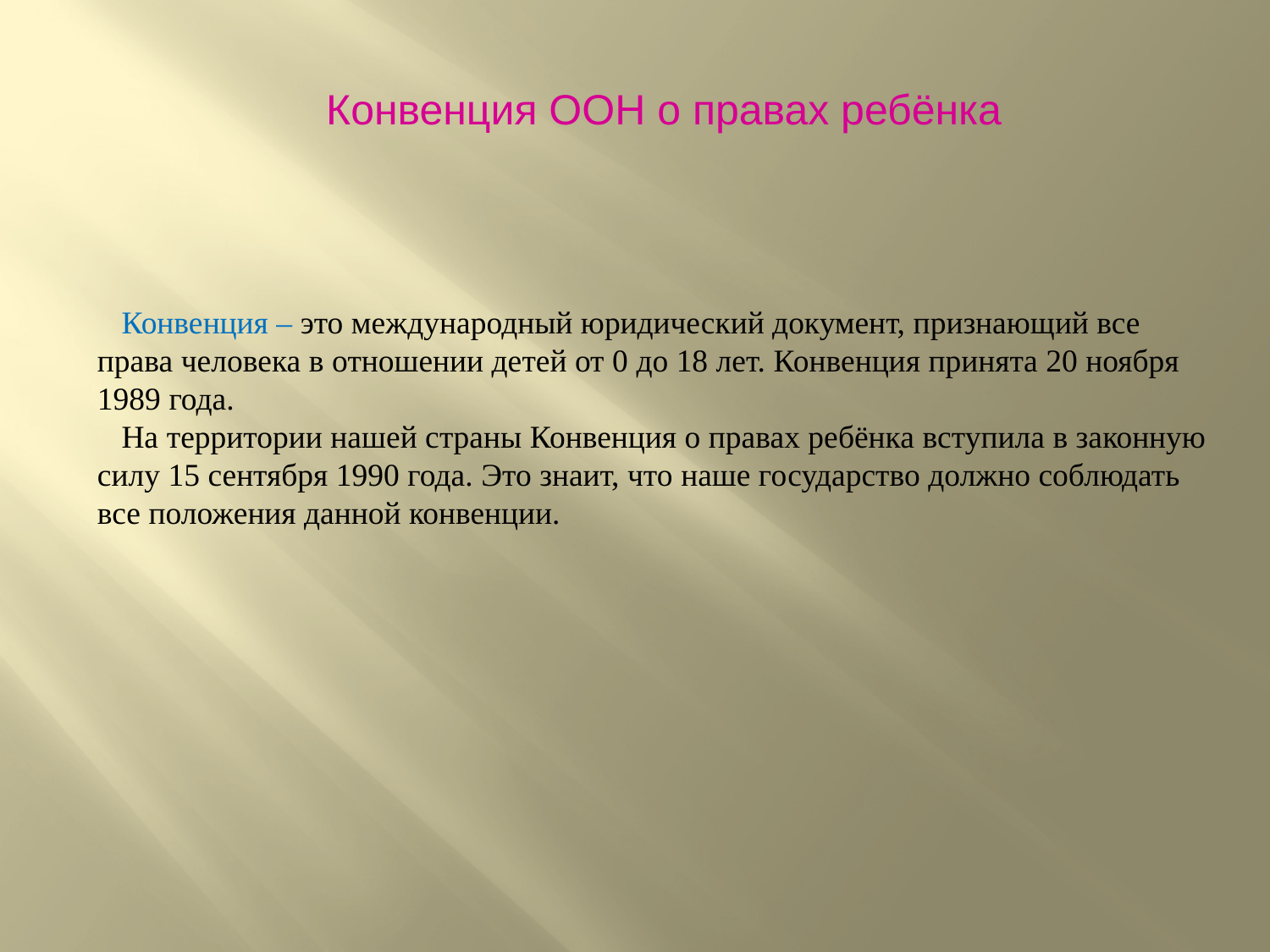

Конвенция ООН о правах ребёнка
   Конвенция – это международный юридический документ, признающий все права человека в отношении детей от 0 до 18 лет. Конвенция принята 20 ноября 1989 года.
   На территории нашей страны Конвенция о правах ребёнка вступила в законную силу 15 сентября 1990 года. Это знаит, что наше государство должно соблюдать все положения данной конвенции.